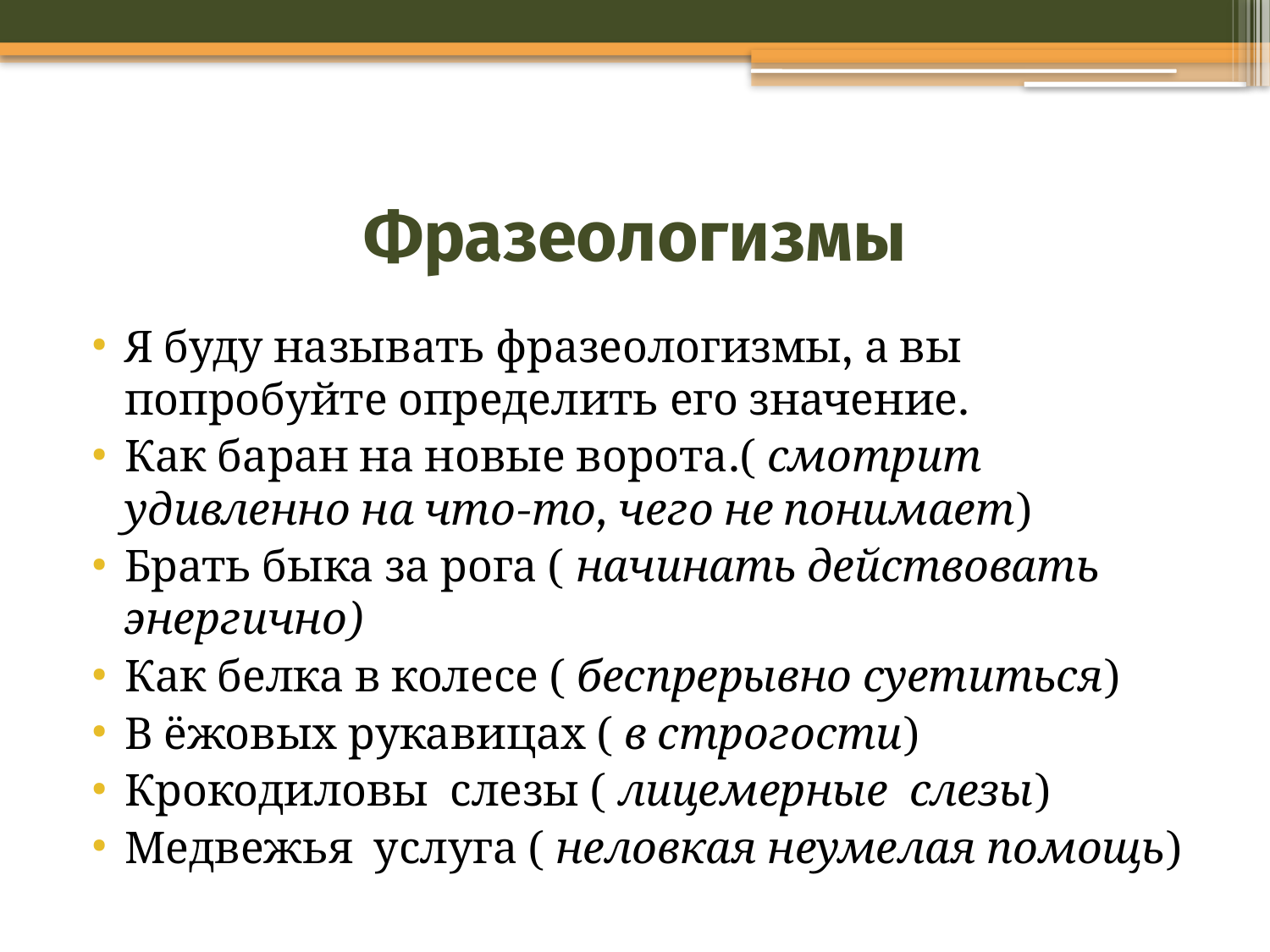

# Фразеологизмы
Я буду называть фразеологизмы, а вы попробуйте определить его значение.
Как баран на новые ворота.( смотрит удивленно на что-то, чего не понимает)
Брать быка за рога ( начинать действовать энергично)
Как белка в колесе ( беспрерывно суетиться)
В ёжовых рукавицах ( в строгости)
Крокодиловы  слезы ( лицемерные  слезы)
Медвежья  услуга ( неловкая неумелая помощь)